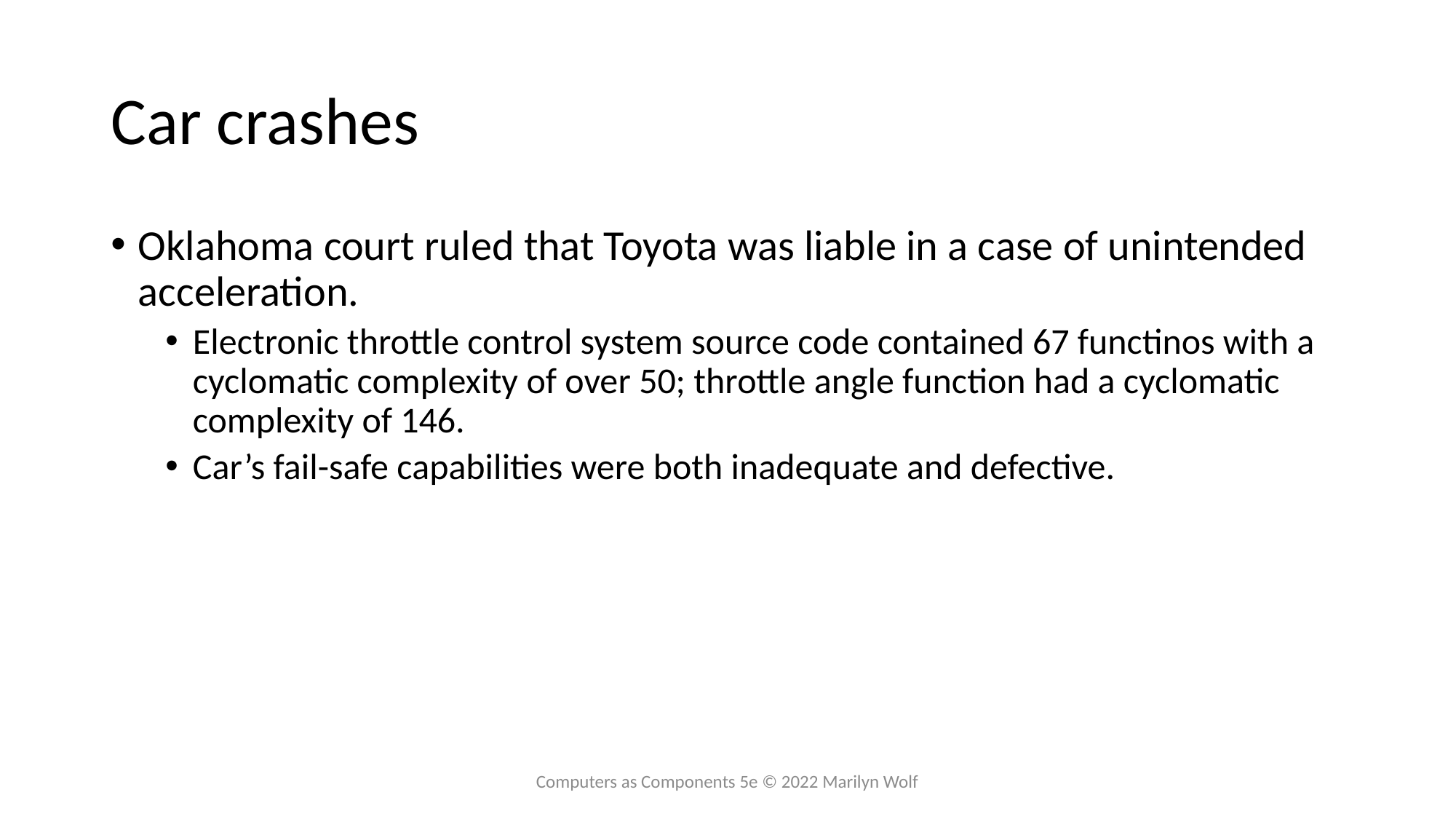

# Car crashes
Oklahoma court ruled that Toyota was liable in a case of unintended acceleration.
Electronic throttle control system source code contained 67 functinos with a cyclomatic complexity of over 50; throttle angle function had a cyclomatic complexity of 146.
Car’s fail-safe capabilities were both inadequate and defective.
Computers as Components 5e © 2022 Marilyn Wolf